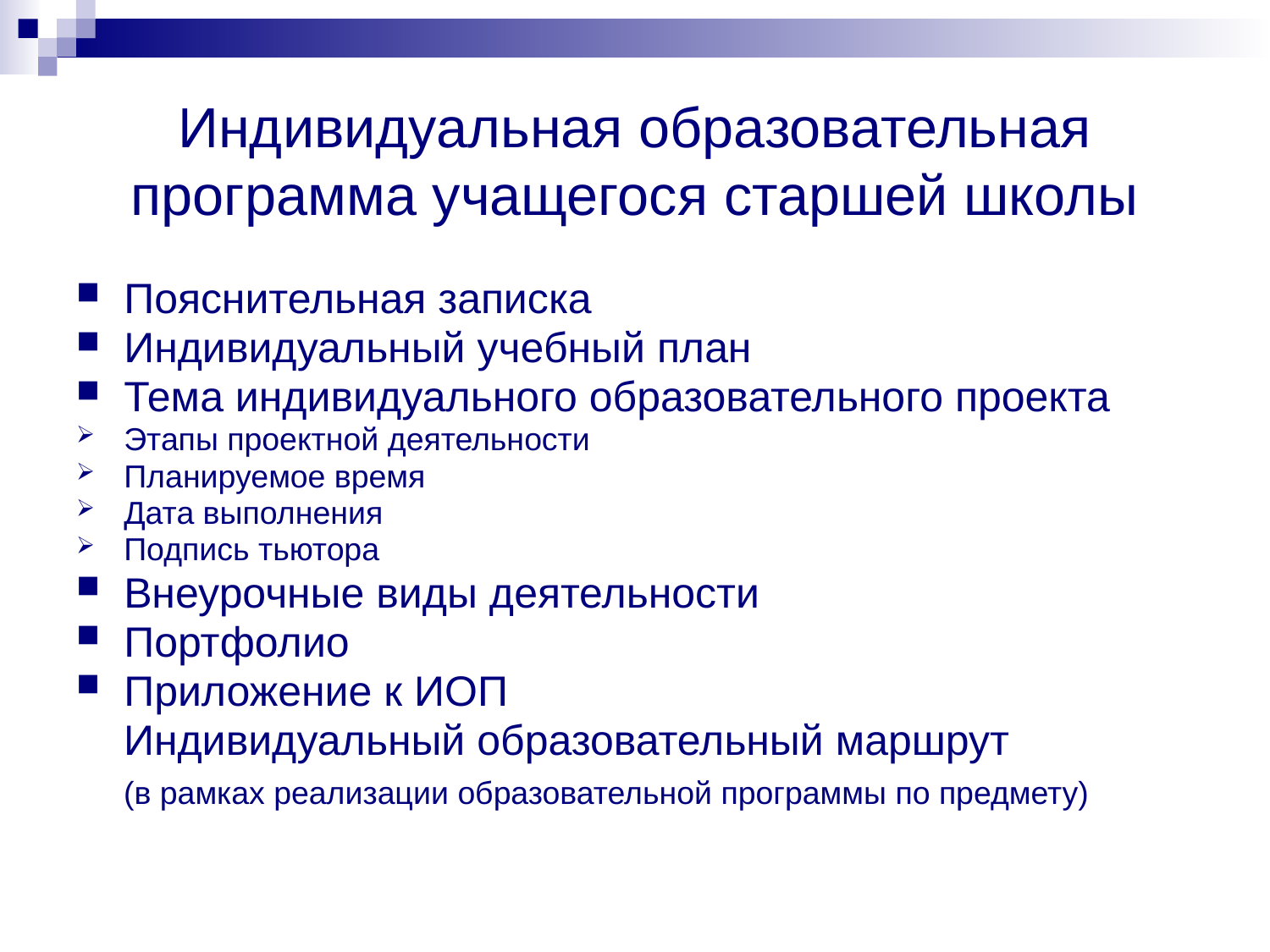

Индивидуальная образовательная программа учащегося старшей школы
Пояснительная записка
Индивидуальный учебный план
Тема индивидуального образовательного проекта
Этапы проектной деятельности
Планируемое время
Дата выполнения
Подпись тьютора
Внеурочные виды деятельности
Портфолио
Приложение к ИОП
    Индивидуальный образовательный маршрут
    (в рамках реализации образовательной программы по предмету)